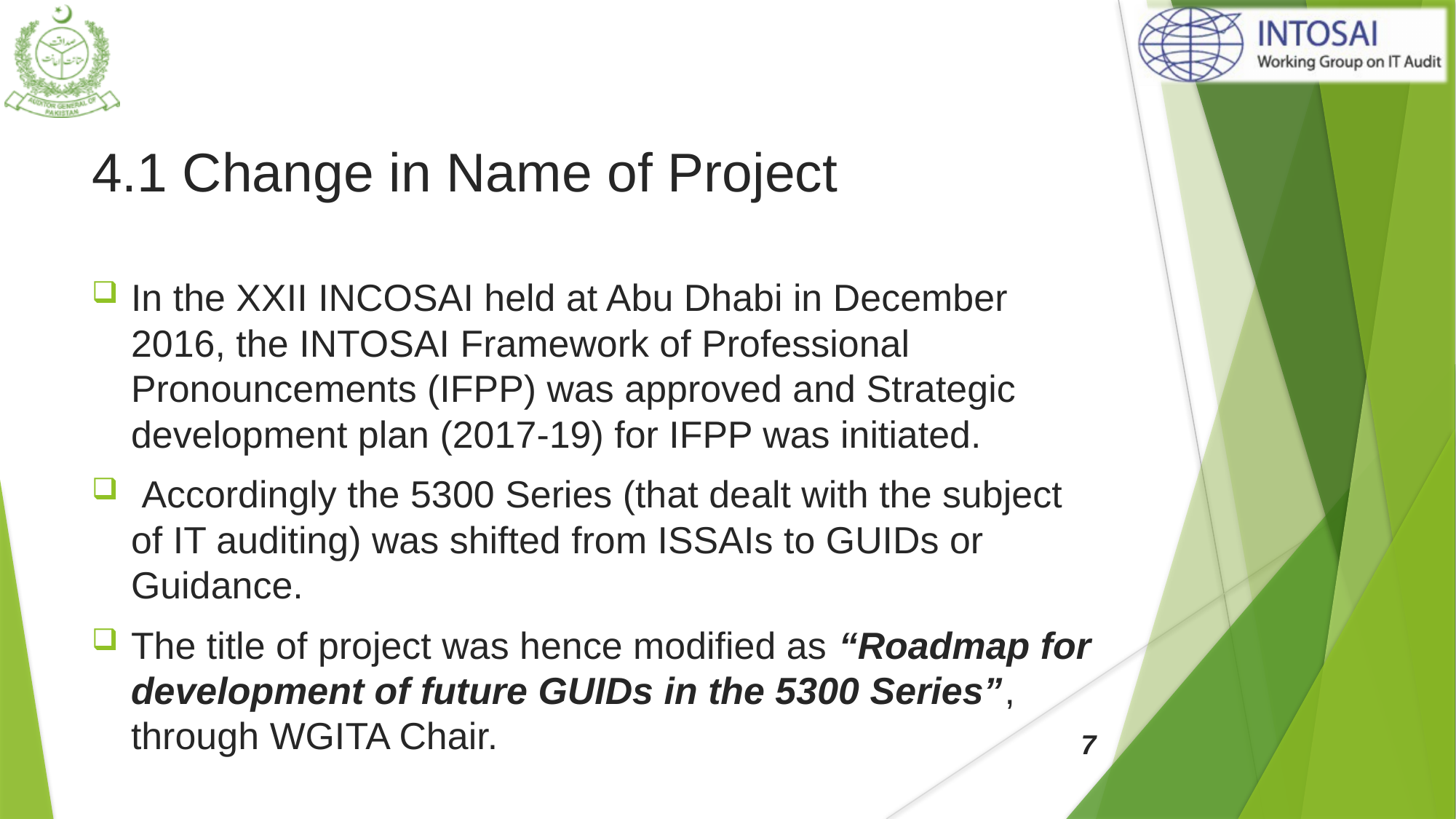

# 4.1 Change in Name of Project
In the XXII INCOSAI held at Abu Dhabi in December 2016, the INTOSAI Framework of Professional Pronouncements (IFPP) was approved and Strategic development plan (2017-19) for IFPP was initiated.
 Accordingly the 5300 Series (that dealt with the subject of IT auditing) was shifted from ISSAIs to GUIDs or Guidance.
The title of project was hence modified as “Roadmap for development of future GUIDs in the 5300 Series”, through WGITA Chair.
7